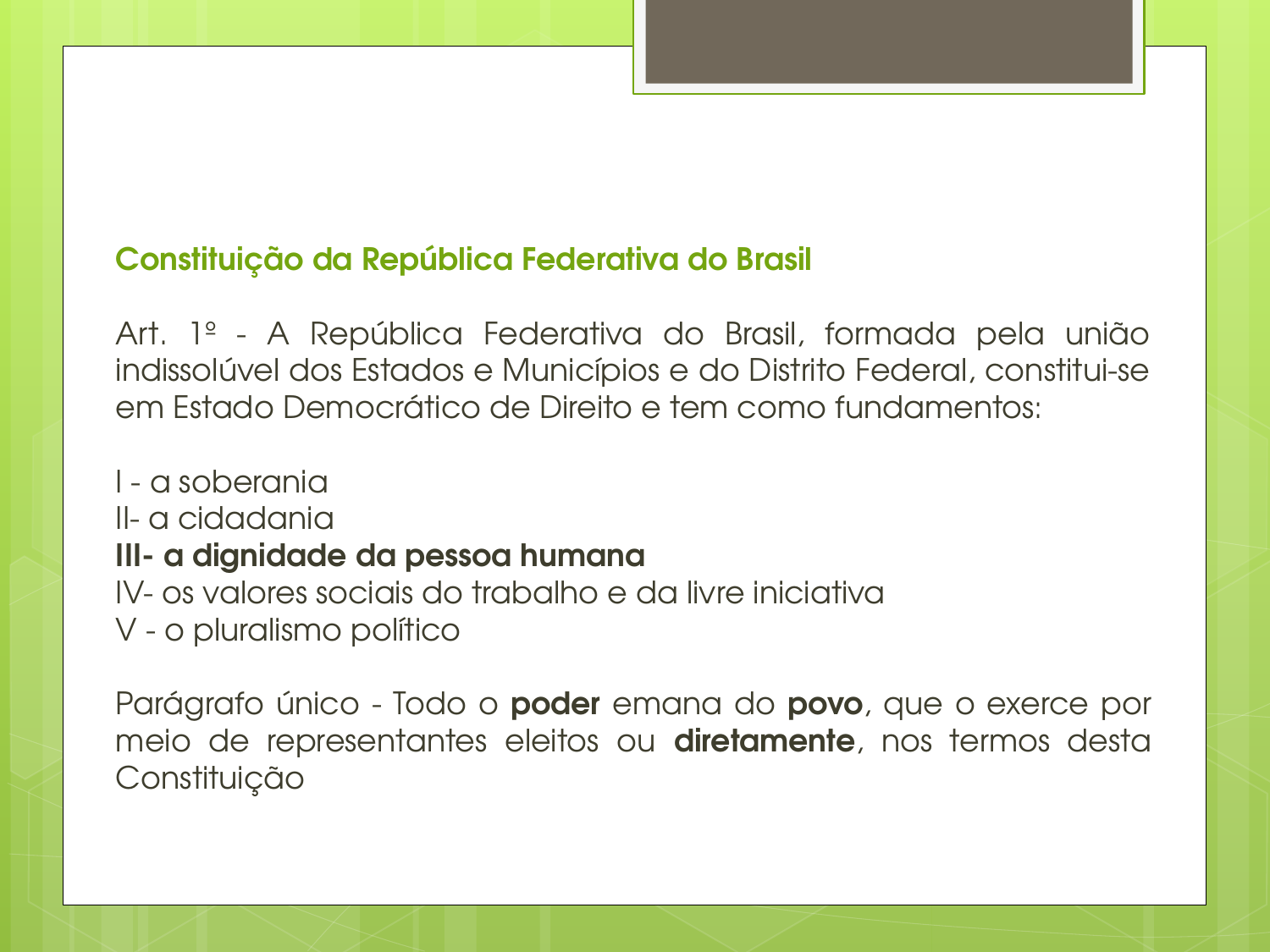

#

Constituição da República Federativa do Brasil

Art. 1º - A República Federativa do Brasil, formada pela união indissolúvel dos Estados e Municípios e do Distrito Federal, constitui-se em Estado Democrático de Direito e tem como fundamentos:

I - a soberania
II- a cidadania
III- a dignidade da pessoa humana
IV- os valores sociais do trabalho e da livre iniciativa
V - o pluralismo político

Parágrafo único - Todo o poder emana do povo, que o exerce por meio de representantes eleitos ou diretamente, nos termos desta Constituição